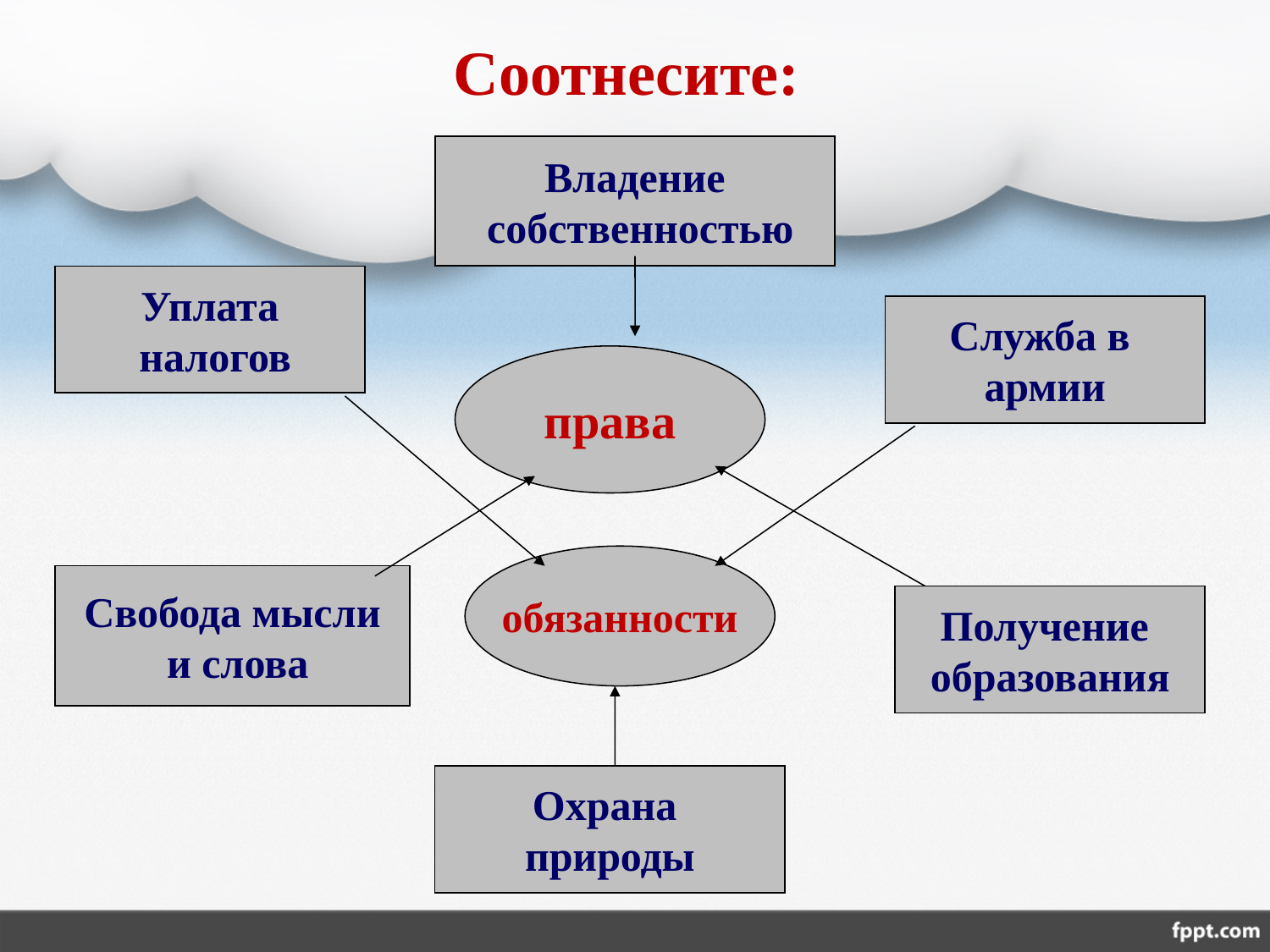

# Соотнесите:
Владение
 собственностью

Уплата
 налогов
Служба в
армии
права

обязанности
Свобода мысли
 и слова
Получение
образования

Охрана
природы